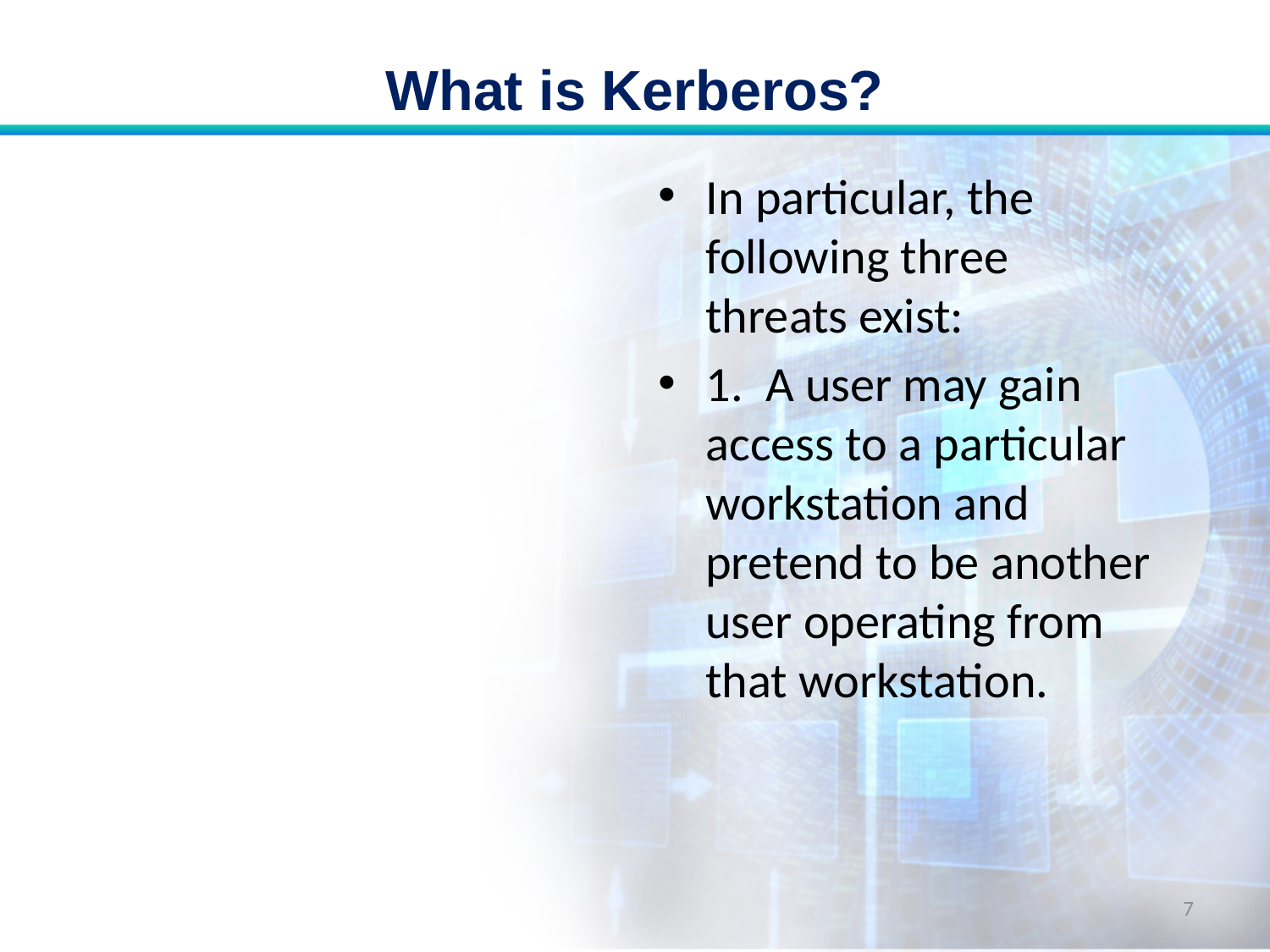

# What is Kerberos?
In particular, the following three threats exist:
1.  A user may gain access to a particular workstation and pretend to be another user operating from that workstation.
7